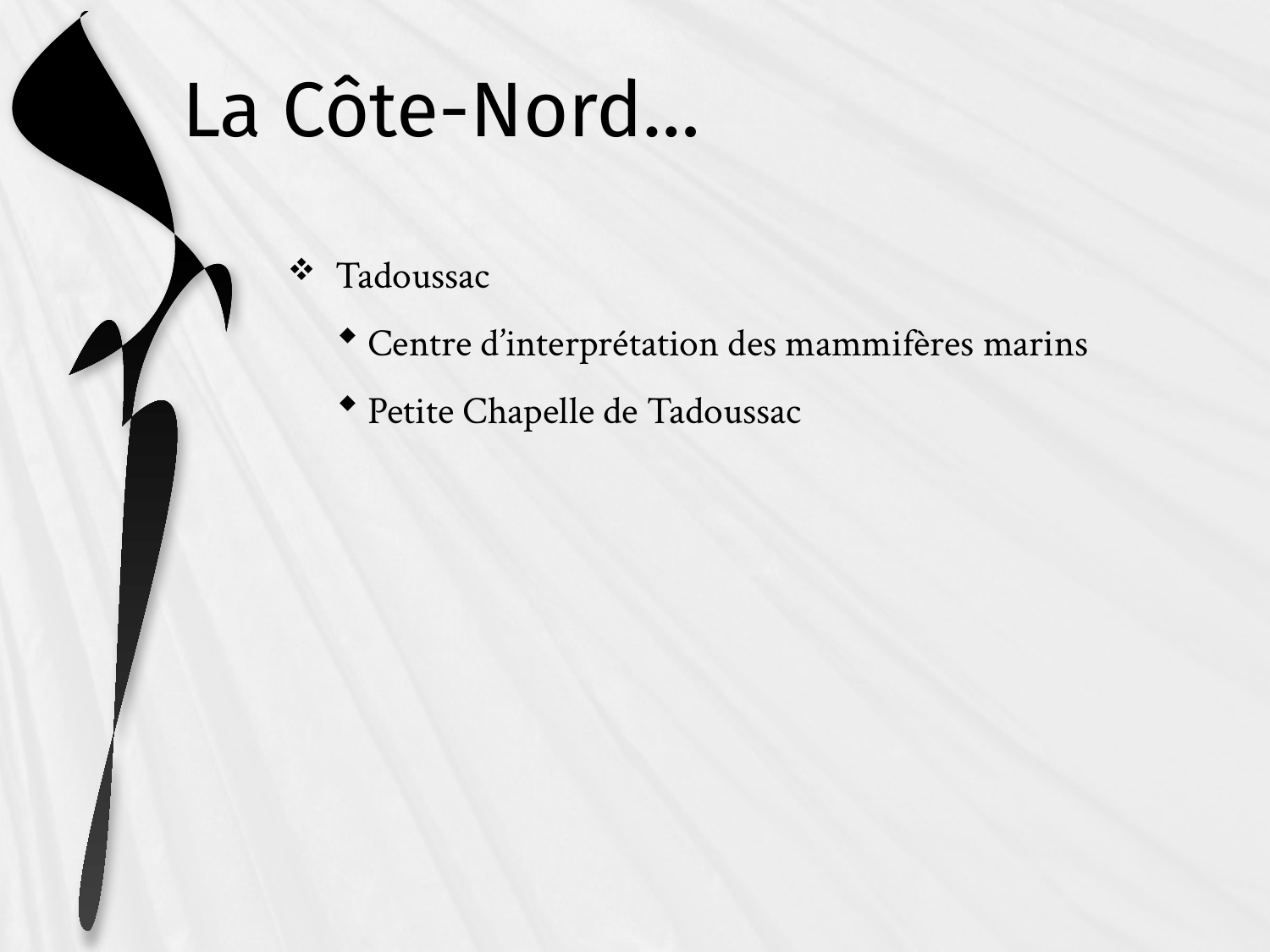

# La Côte-Nord…
Tadoussac
Centre d’interprétation des mammifères marins
Petite Chapelle de Tadoussac